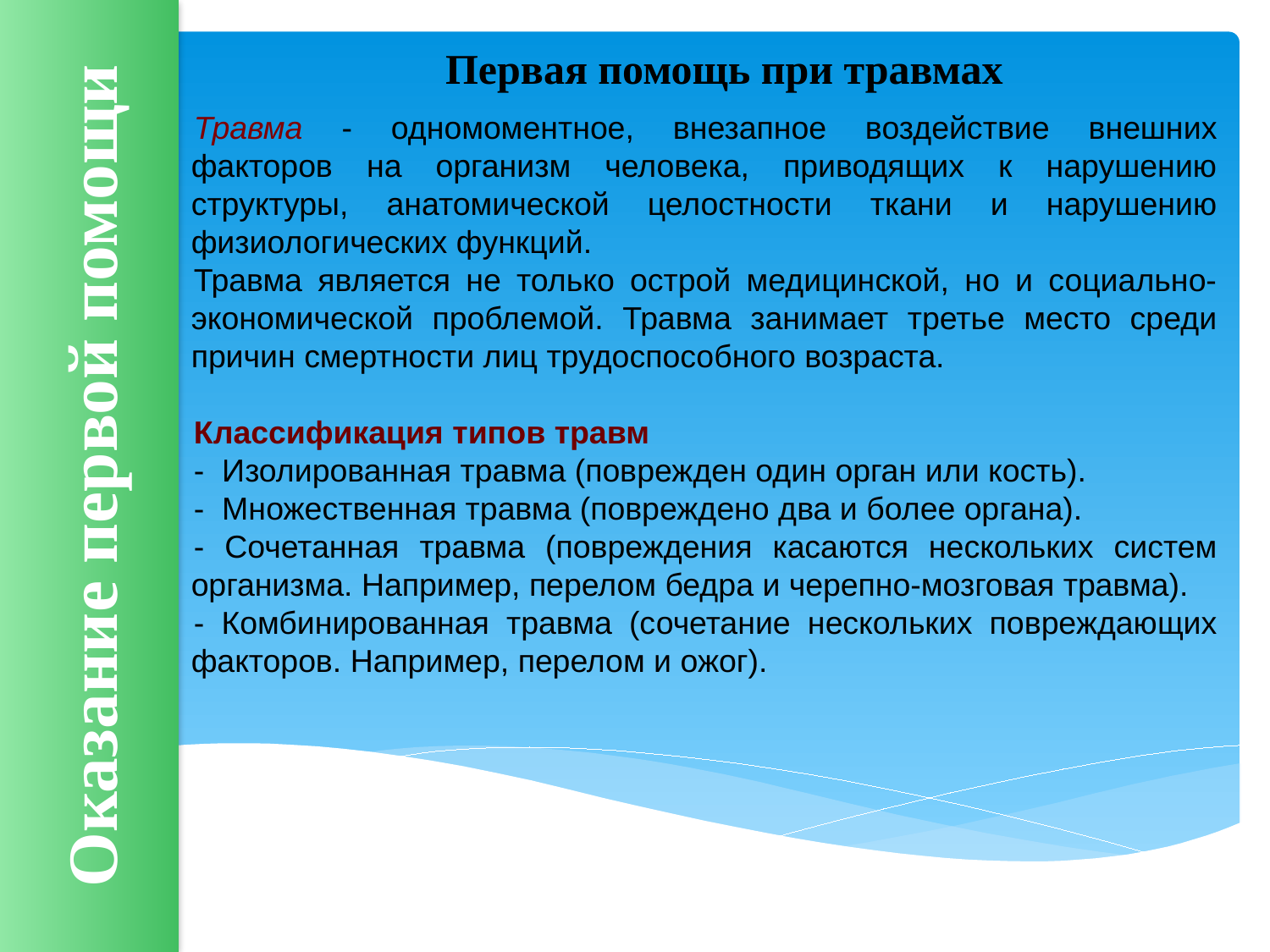

Первая помощь при травмах
Травма - одномоментное, внезапное воздействие внешних факторов на организм человека, приводящих к нарушению структуры, анатомической целостности ткани и нарушению физиологических функций.
Травма является не только острой медицинской, но и социально-экономической проблемой. Травма занимает третье место среди причин смертности лиц трудоспособного возраста.

Классификация типов травм
-  Изолированная травма (поврежден один орган или кость).
-  Множественная травма (повреждено два и более органа).
- Сочетанная травма (повреждения касаются нескольких систем организма. Например, перелом бедра и черепно-мозговая травма).
- Комбинированная травма (сочетание нескольких повреждающих факторов. Например, перелом и ожог).
Оказание первой помощи